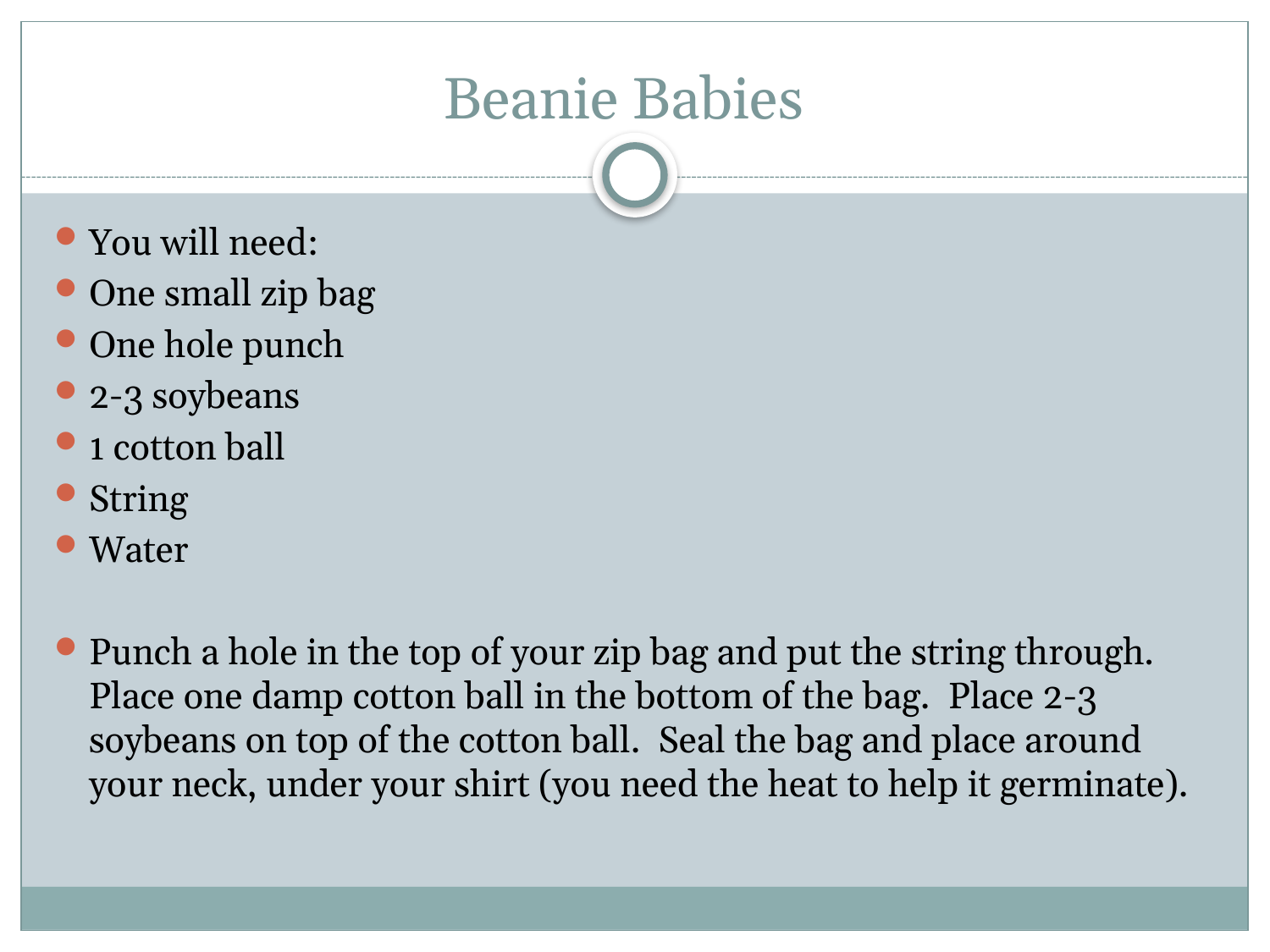

# Beanie Babies
You will need:
One small zip bag
One hole punch
2-3 soybeans
1 cotton ball
String
Water

Punch a hole in the top of your zip bag and put the string through.  Place one damp cotton ball in the bottom of the bag.  Place 2-3 soybeans on top of the cotton ball.  Seal the bag and place around your neck, under your shirt (you need the heat to help it germinate).